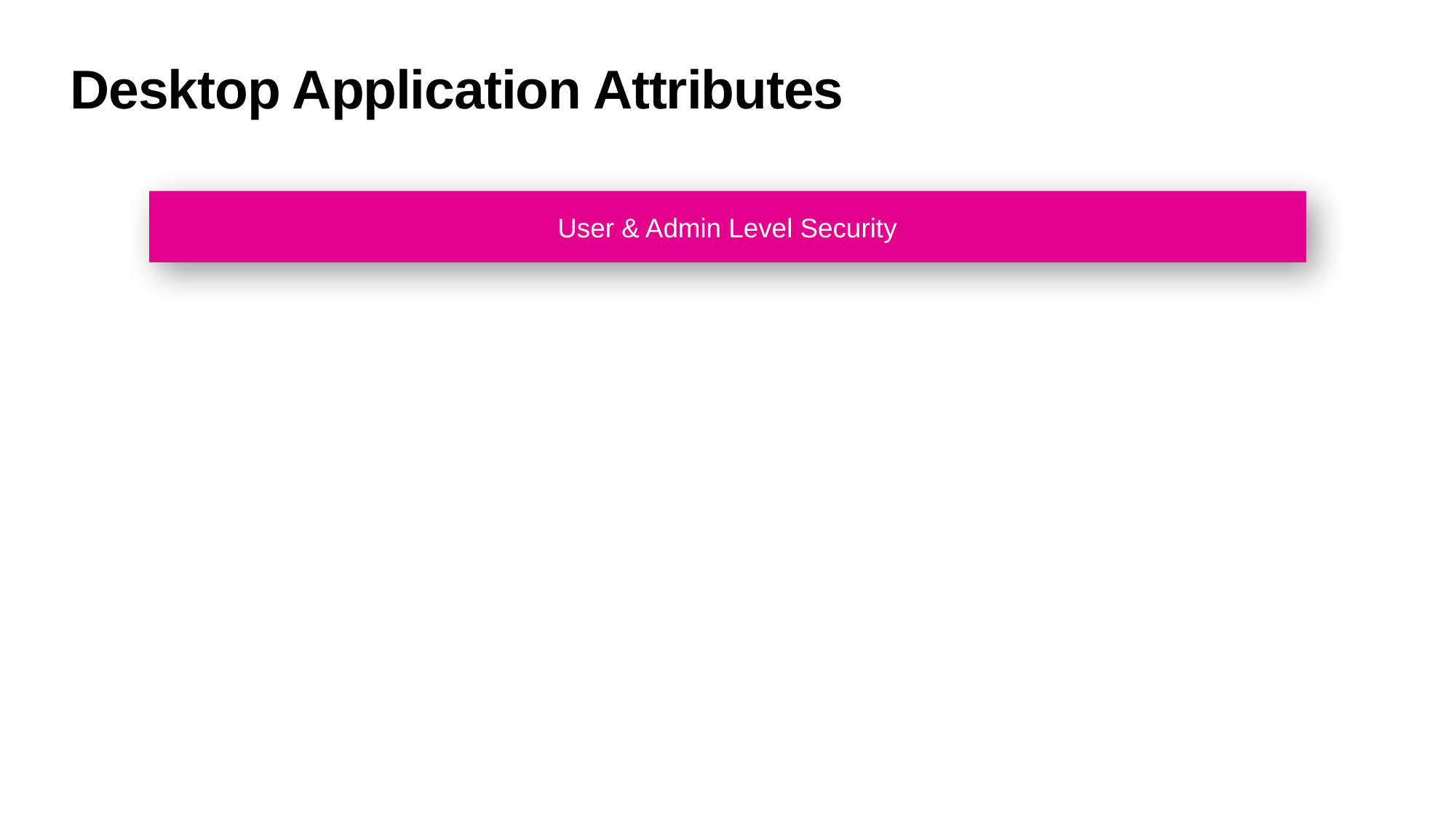

# Desktop Application Attributes
User & Admin Level Security